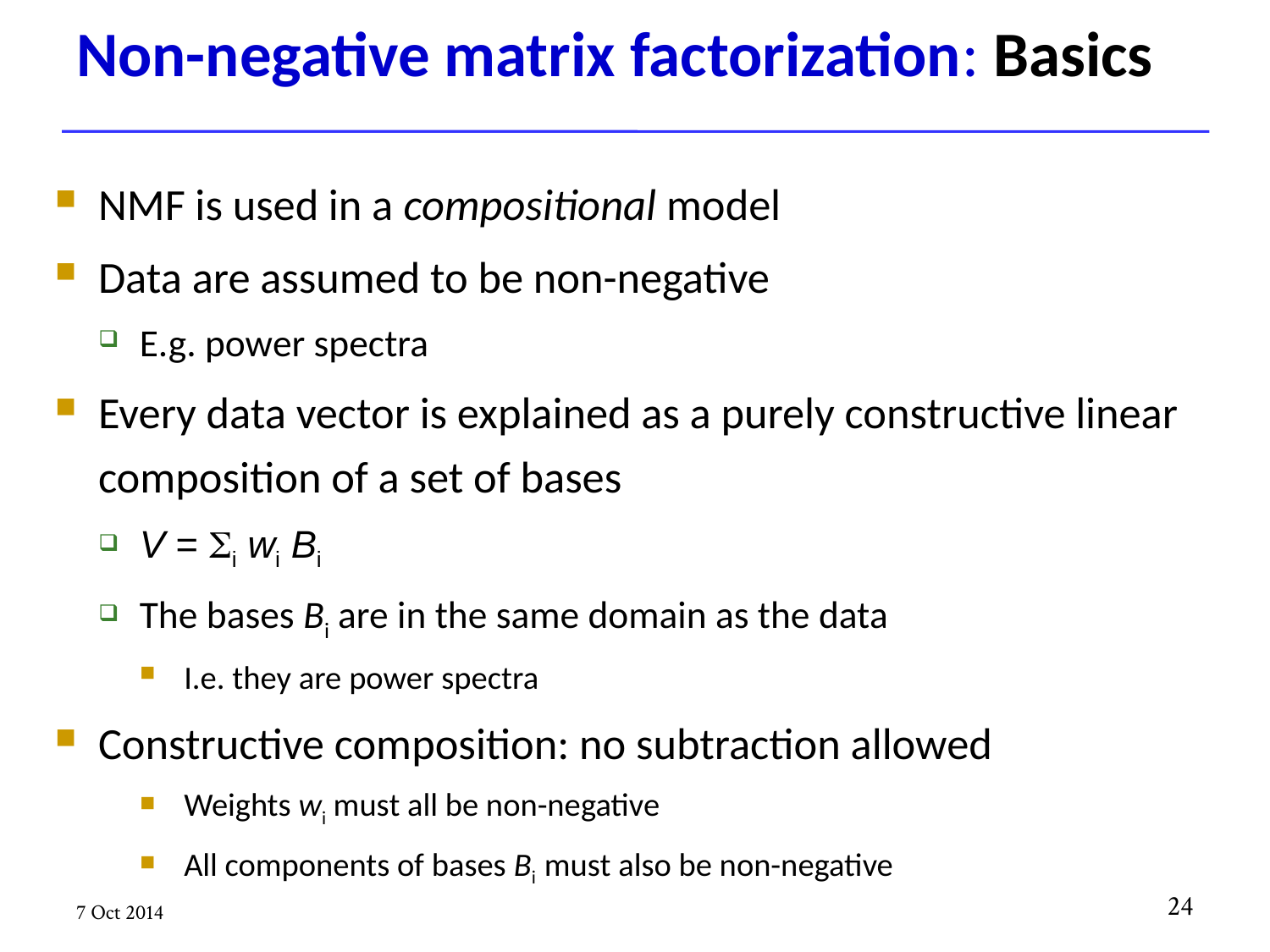

# Non-negative matrix factorization: Basics
NMF is used in a compositional model
Data are assumed to be non-negative
E.g. power spectra
Every data vector is explained as a purely constructive linear composition of a set of bases
V = Σi wi Bi
The bases Bi are in the same domain as the data
I.e. they are power spectra
Constructive composition: no subtraction allowed
Weights wi must all be non-negative
All components of bases Bi  must also be non-negative
7 Oct 2014
24